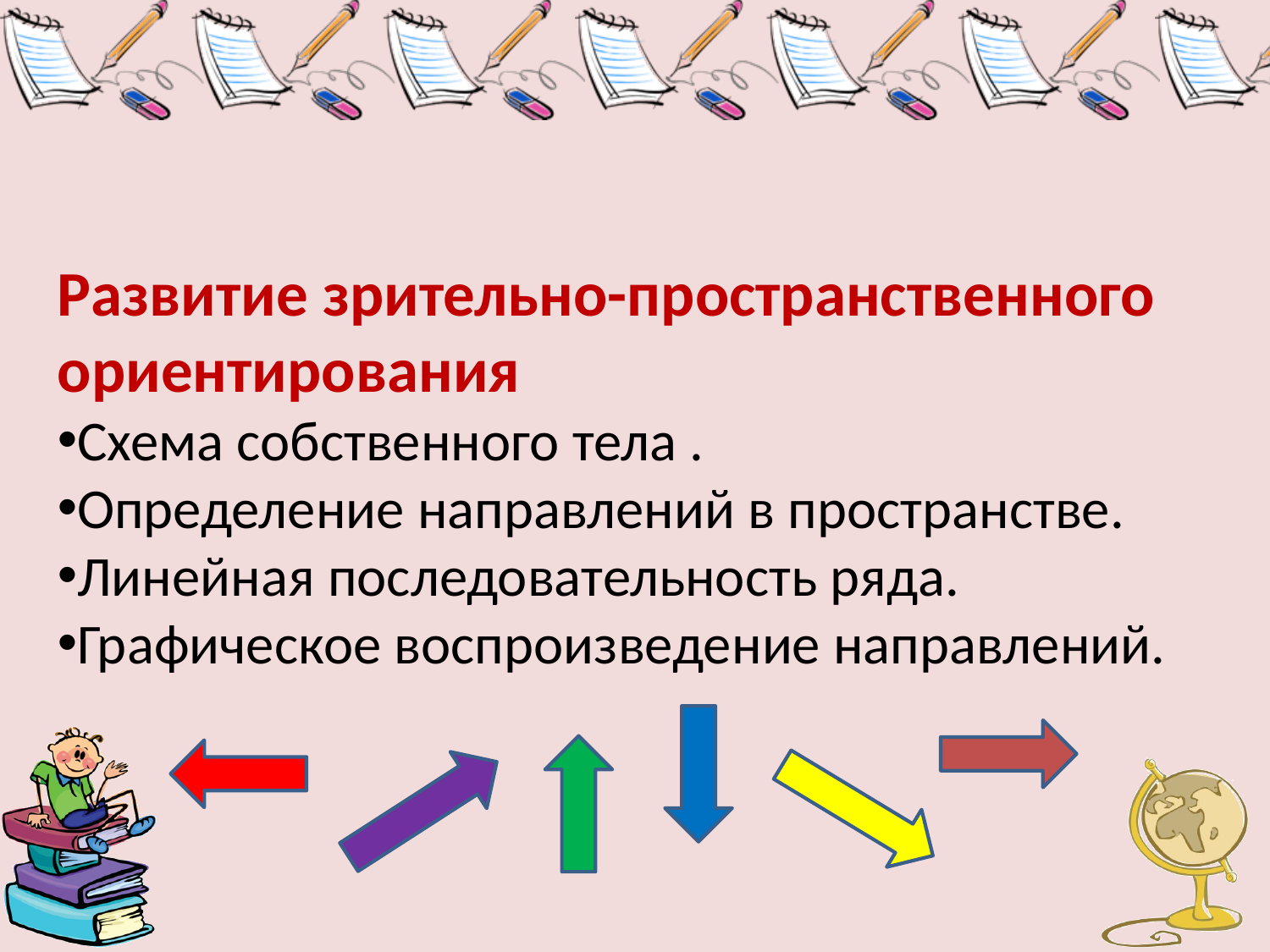

Развитие зрительно-пространственного ориентирования
Схема собственного тела .
Определение направлений в пространстве.
Линейная последовательность ряда.
Графическое воспроизведение направлений.